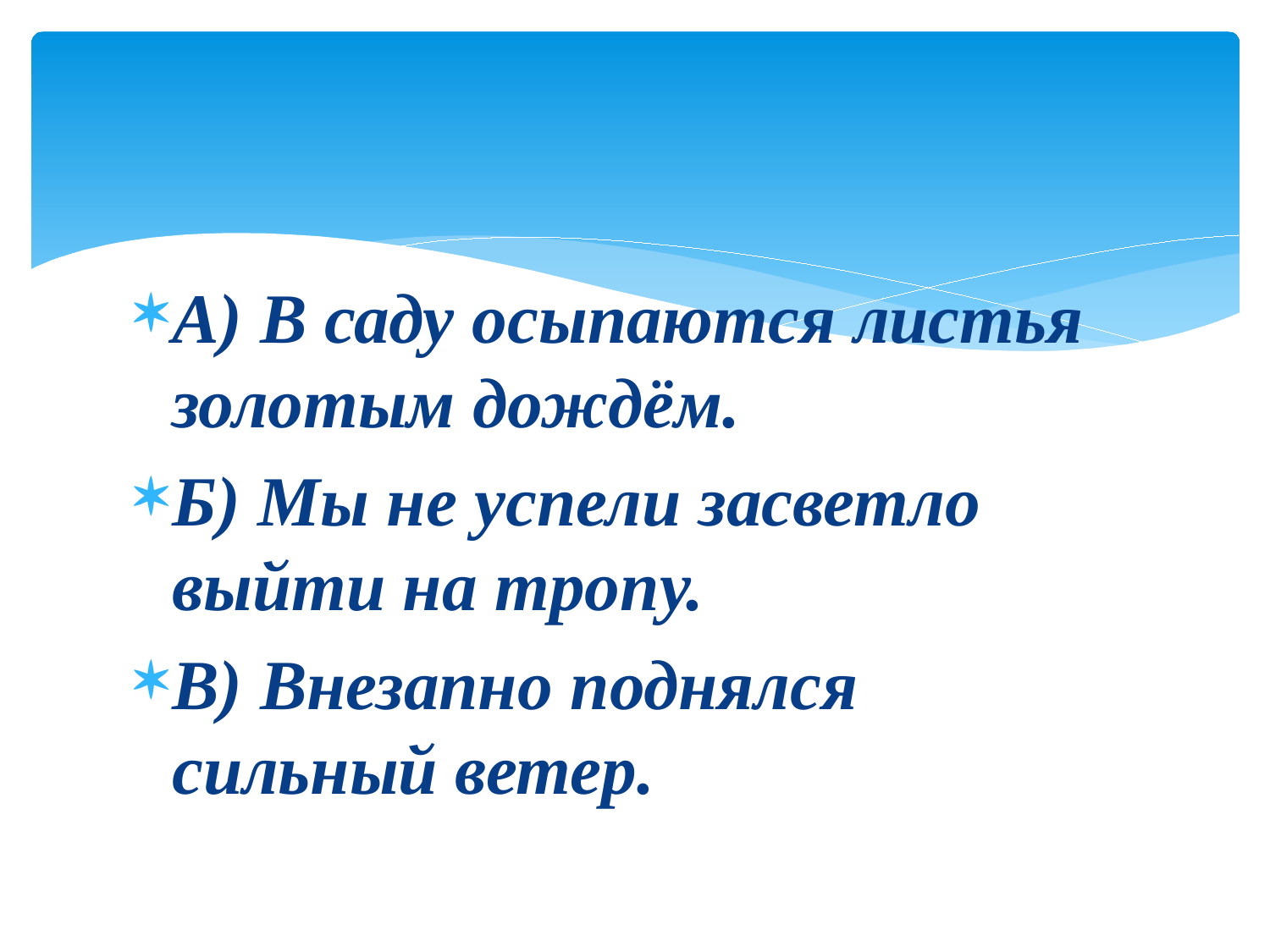

А) В саду осыпаются листья золотым дождём.
Б) Мы не успели засветло выйти на тропу.
В) Внезапно поднялся сильный ветер.